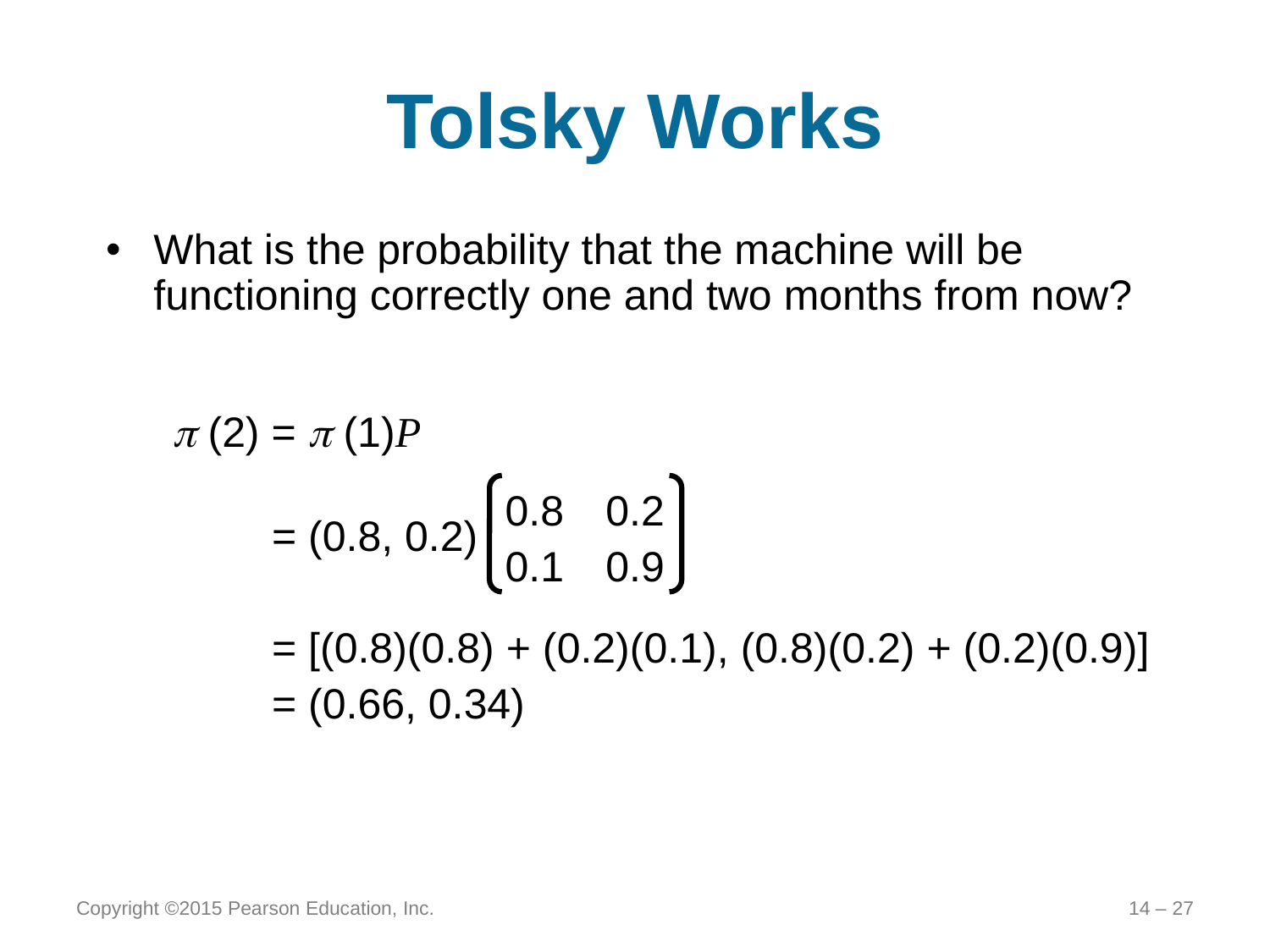

# Tolsky Works
What is the probability that the machine will be functioning correctly one and two months from now?
π (2) = π (1)P
0.8	0.2
0.1	0.9

= (0.8, 0.2)

= [(0.8)(0.8) + (0.2)(0.1), (0.8)(0.2) + (0.2)(0.9)]
= (0.66, 0.34)
Copyright ©2015 Pearson Education, Inc.
14 – 27